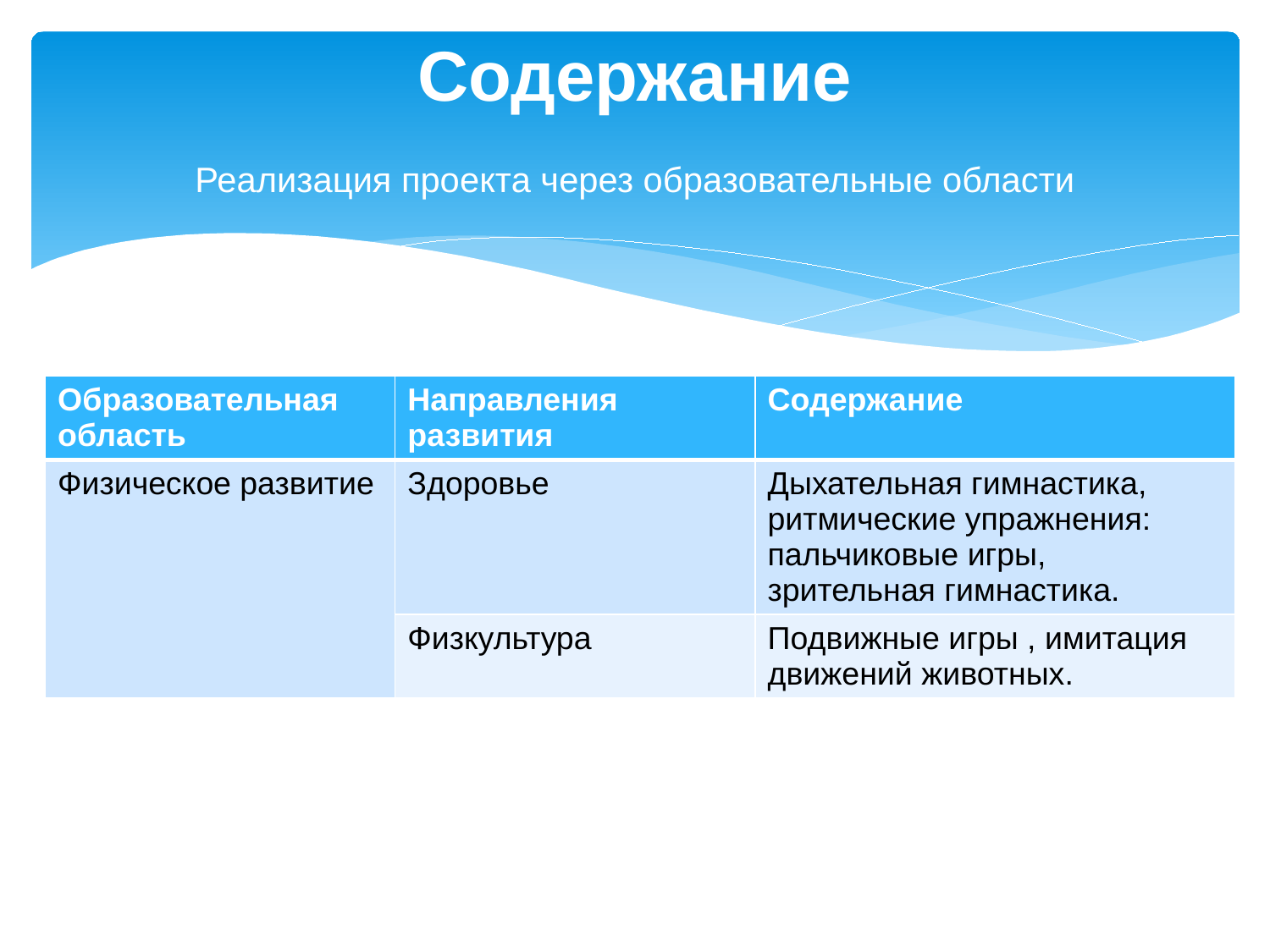

# Содержание Реализация проекта через образовательные области

| Образовательная область | Направления развития | Содержание |
| --- | --- | --- |
| Физическое развитие | Здоровье | Дыхательная гимнастика, ритмические упражнения: пальчиковые игры, зрительная гимнастика. |
|  | Физкультура | Подвижные игры , имитация движений животных. |